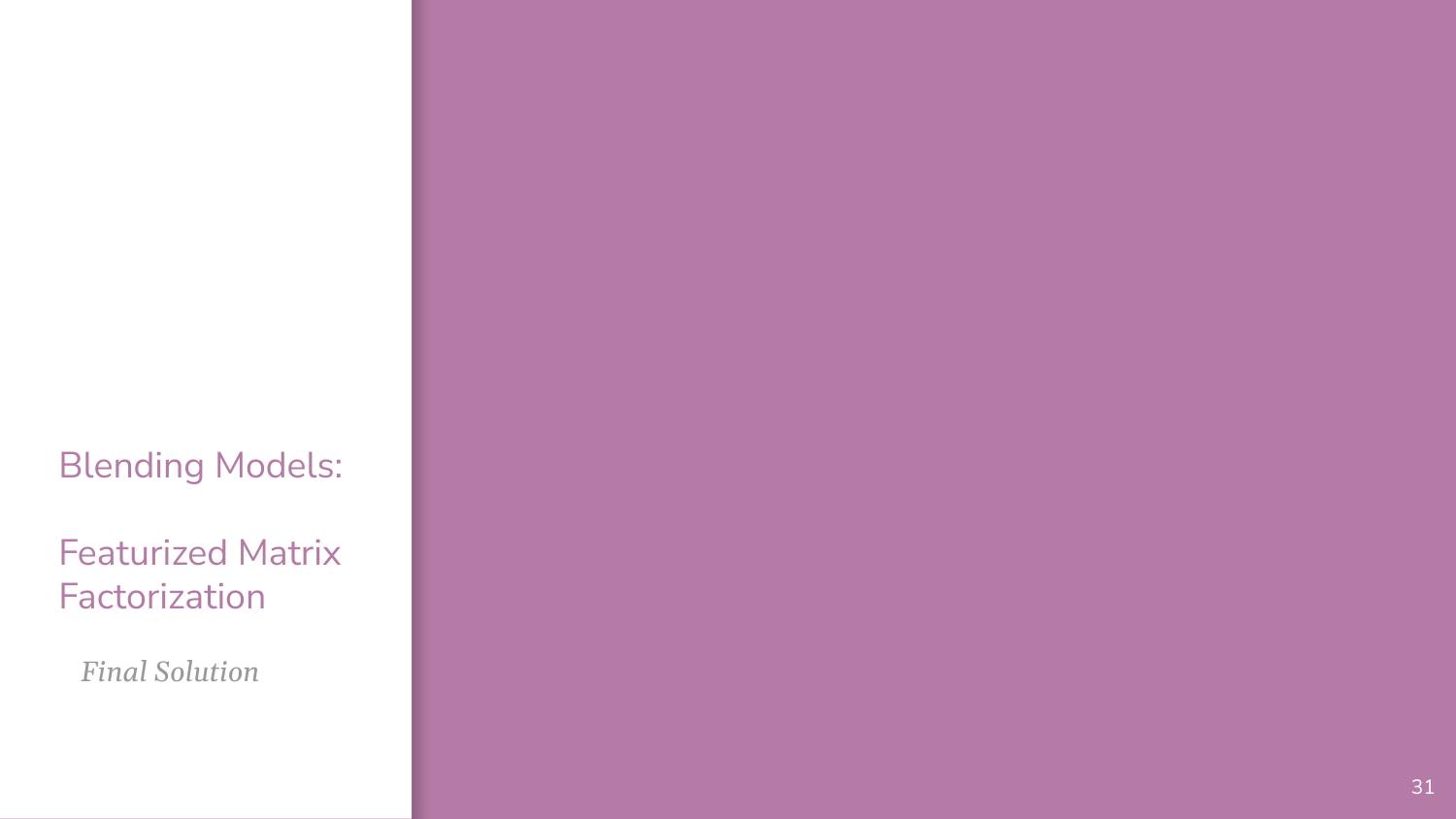

# Blending Models: Featurized Matrix Factorization
Final Solution
31